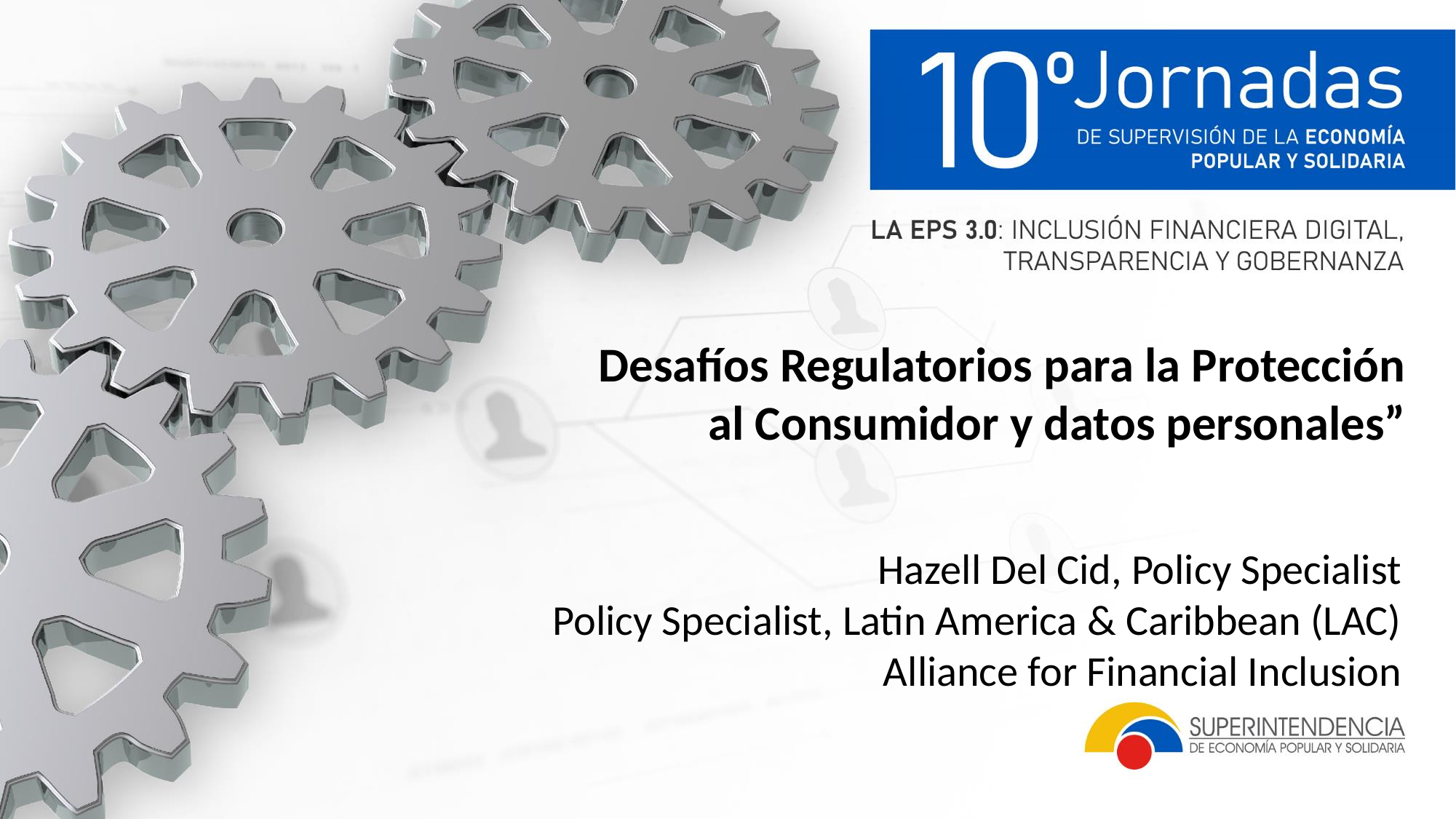

Desafíos Regulatorios para la Protección al Consumidor y datos personales”
Hazell Del Cid, Policy Specialist
Policy Specialist, Latin America & Caribbean (LAC)
Alliance for Financial Inclusion